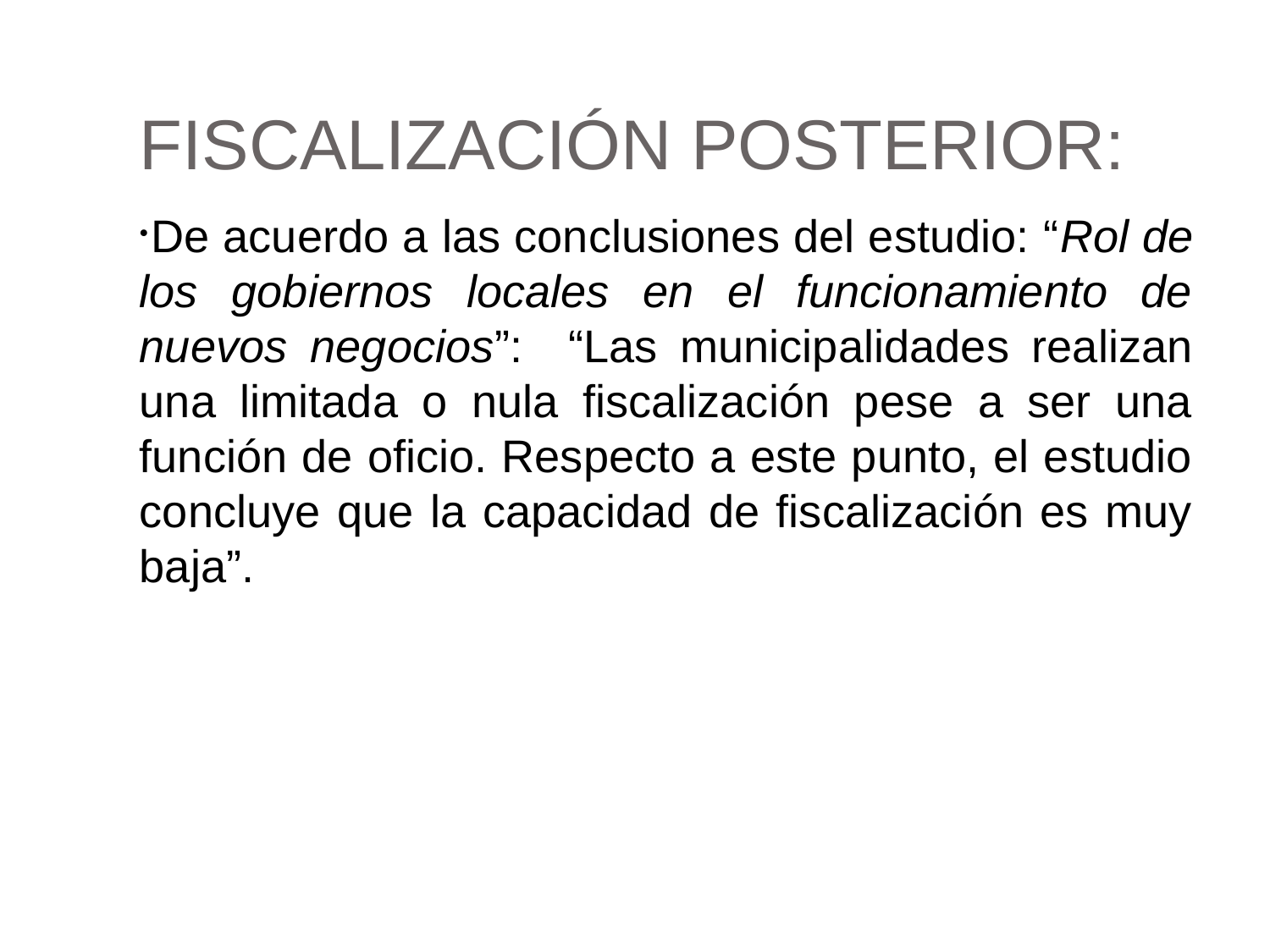

FISCALIZACIÓN POSTERIOR:
De acuerdo a las conclusiones del estudio: “Rol de los gobiernos locales en el funcionamiento de nuevos negocios”:  “Las municipalidades realizan una limitada o nula fiscalización pese a ser una función de oficio. Respecto a este punto, el estudio concluye que la capacidad de fiscalización es muy baja”.